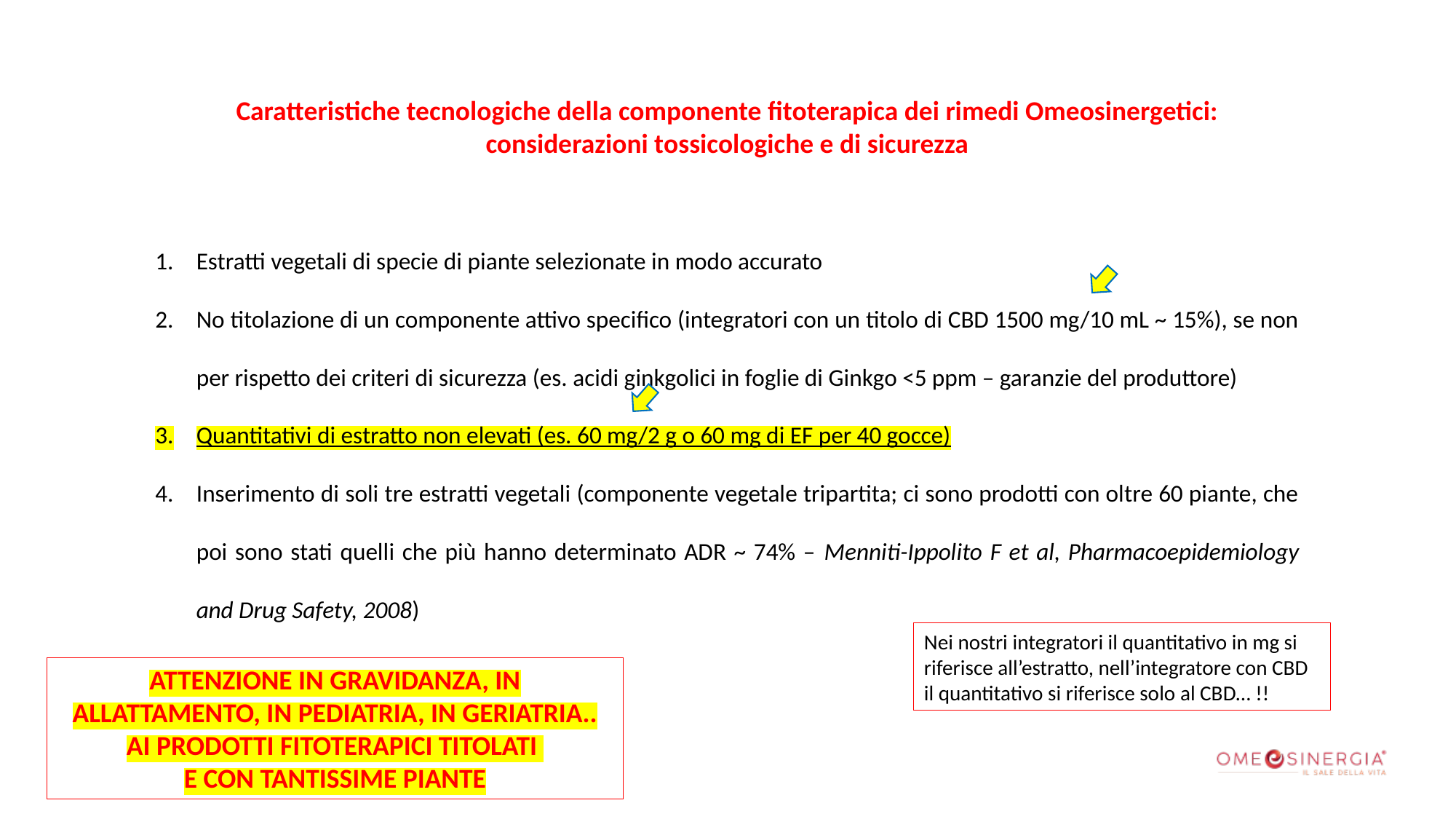

Caratteristiche tecnologiche della componente fitoterapica dei rimedi Omeosinergetici: considerazioni tossicologiche e di sicurezza
Estratti vegetali di specie di piante selezionate in modo accurato
No titolazione di un componente attivo specifico (integratori con un titolo di CBD 1500 mg/10 mL ~ 15%), se non per rispetto dei criteri di sicurezza (es. acidi ginkgolici in foglie di Ginkgo <5 ppm – garanzie del produttore)
Quantitativi di estratto non elevati (es. 60 mg/2 g o 60 mg di EF per 40 gocce)
Inserimento di soli tre estratti vegetali (componente vegetale tripartita; ci sono prodotti con oltre 60 piante, che poi sono stati quelli che più hanno determinato ADR ~ 74% – Menniti-Ippolito F et al, Pharmacoepidemiology and Drug Safety, 2008)

Nei nostri integratori il quantitativo in mg si riferisce all’estratto, nell’integratore con CBD il quantitativo si riferisce solo al CBD… !!
ATTENZIONE IN GRAVIDANZA, IN ALLATTAMENTO, IN PEDIATRIA, IN GERIATRIA..
AI PRODOTTI FITOTERAPICI TITOLATI
E CON TANTISSIME PIANTE